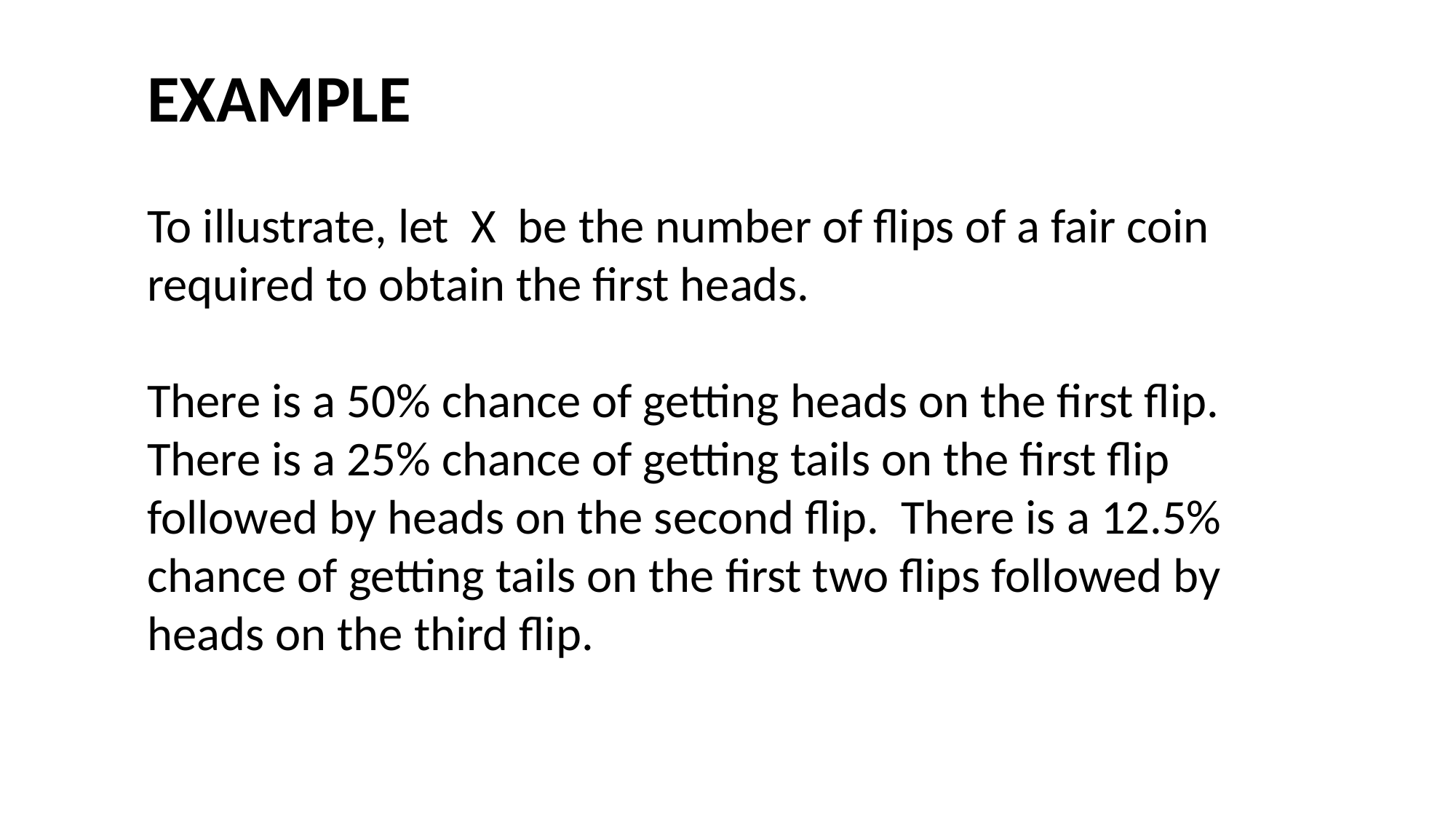

#
EXAMPLE

To illustrate, let  X  be the number of flips of a fair coin required to obtain the first heads.

There is a 50% chance of getting heads on the first flip. There is a 25% chance of getting tails on the first flip followed by heads on the second flip.  There is a 12.5% chance of getting tails on the first two flips followed by heads on the third flip.